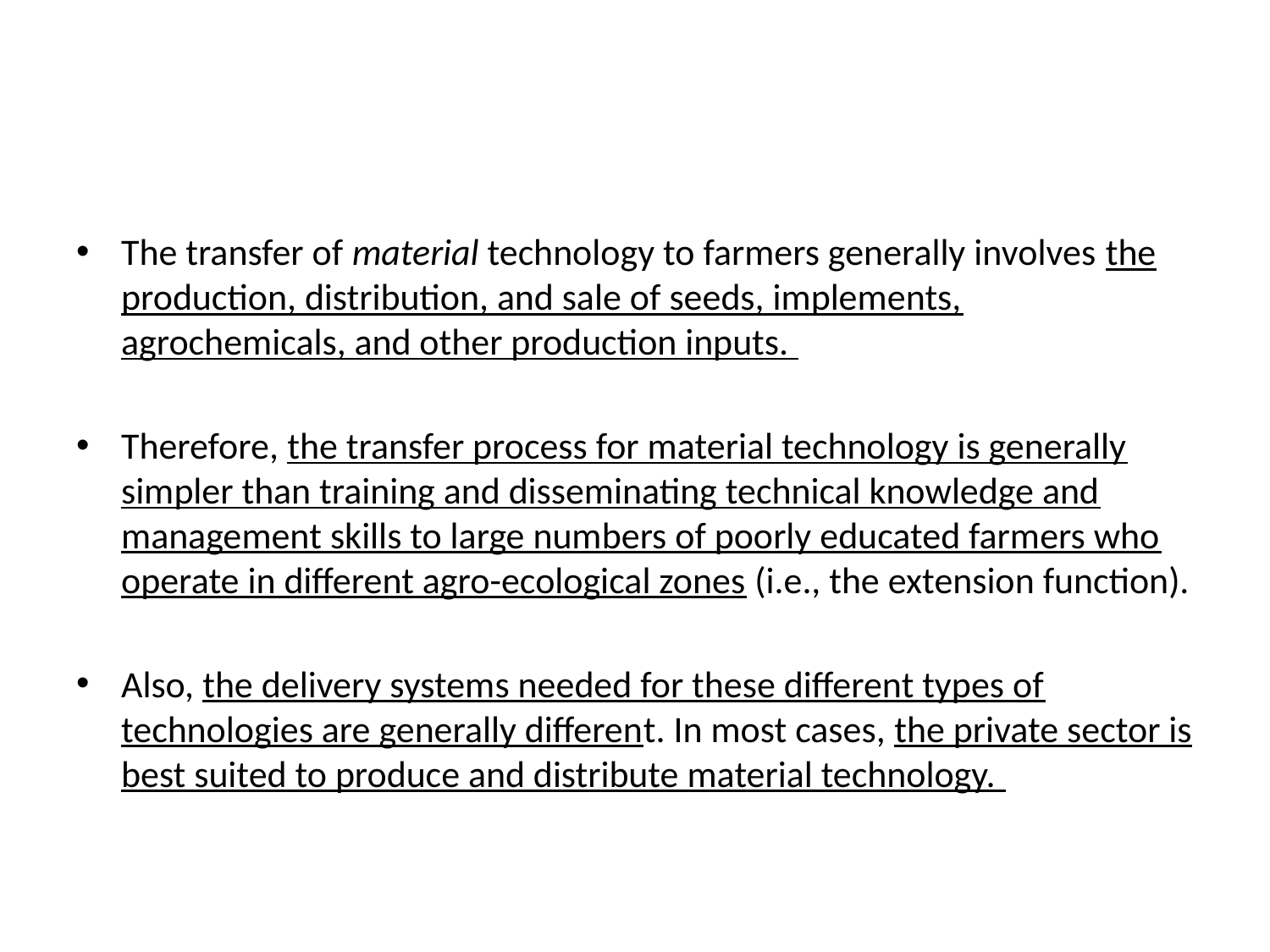

#
The transfer of material technology to farmers generally involves the production, distribution, and sale of seeds, implements, agrochemicals, and other production inputs.

Therefore, the transfer process for material technology is generally simpler than training and disseminating technical knowledge and management skills to large numbers of poorly educated farmers who operate in different agro-ecological zones (i.e., the extension function).

Also, the delivery systems needed for these different types of technologies are generally different. In most cases, the private sector is best suited to produce and distribute material technology.